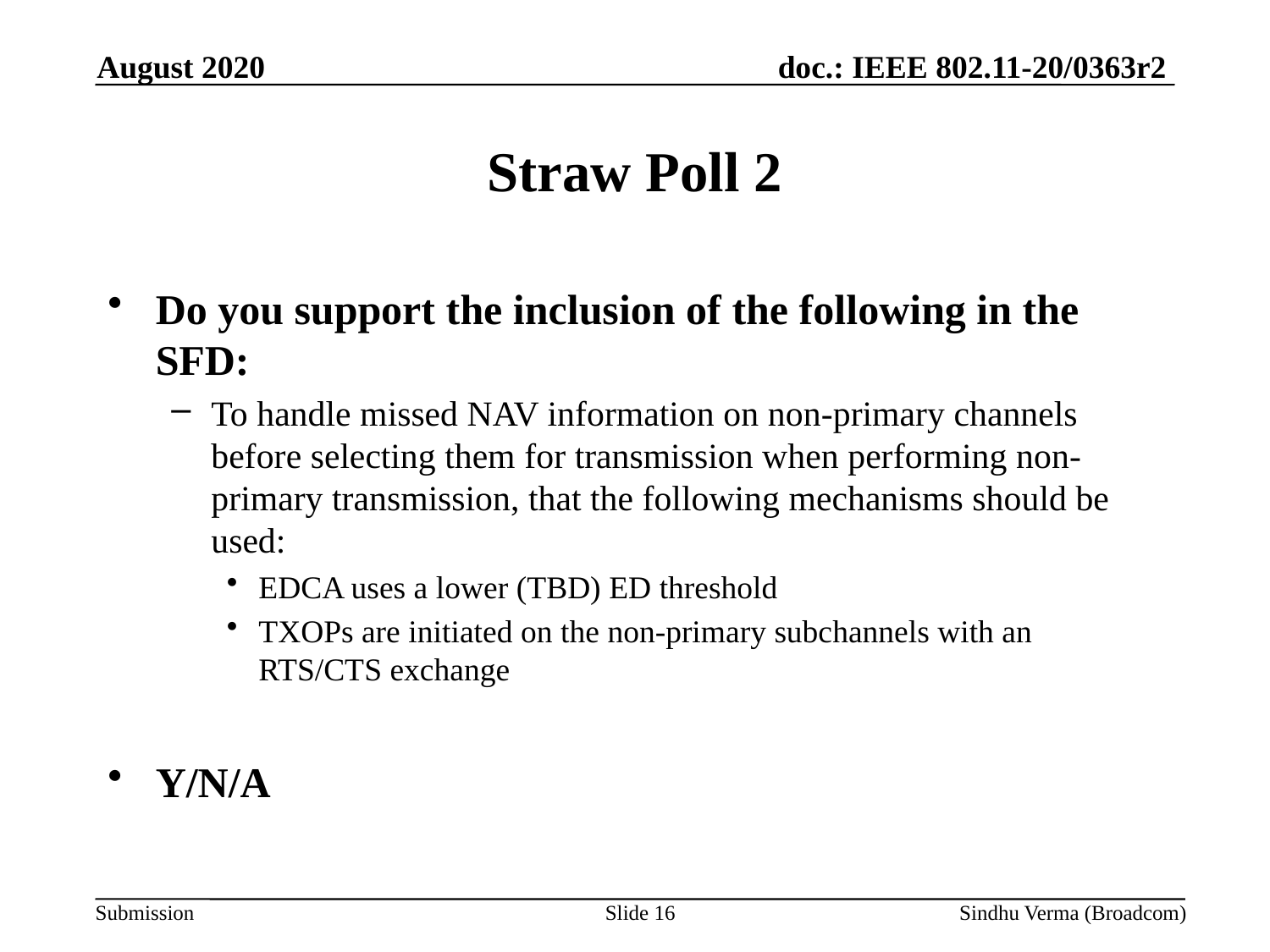

August 2020
# Straw Poll 2
Do you support the inclusion of the following in the SFD:
To handle missed NAV information on non-primary channels before selecting them for transmission when performing non-primary transmission, that the following mechanisms should be used:
EDCA uses a lower (TBD) ED threshold
TXOPs are initiated on the non-primary subchannels with an RTS/CTS exchange

Y/N/A
Slide 16
Sindhu Verma (Broadcom)